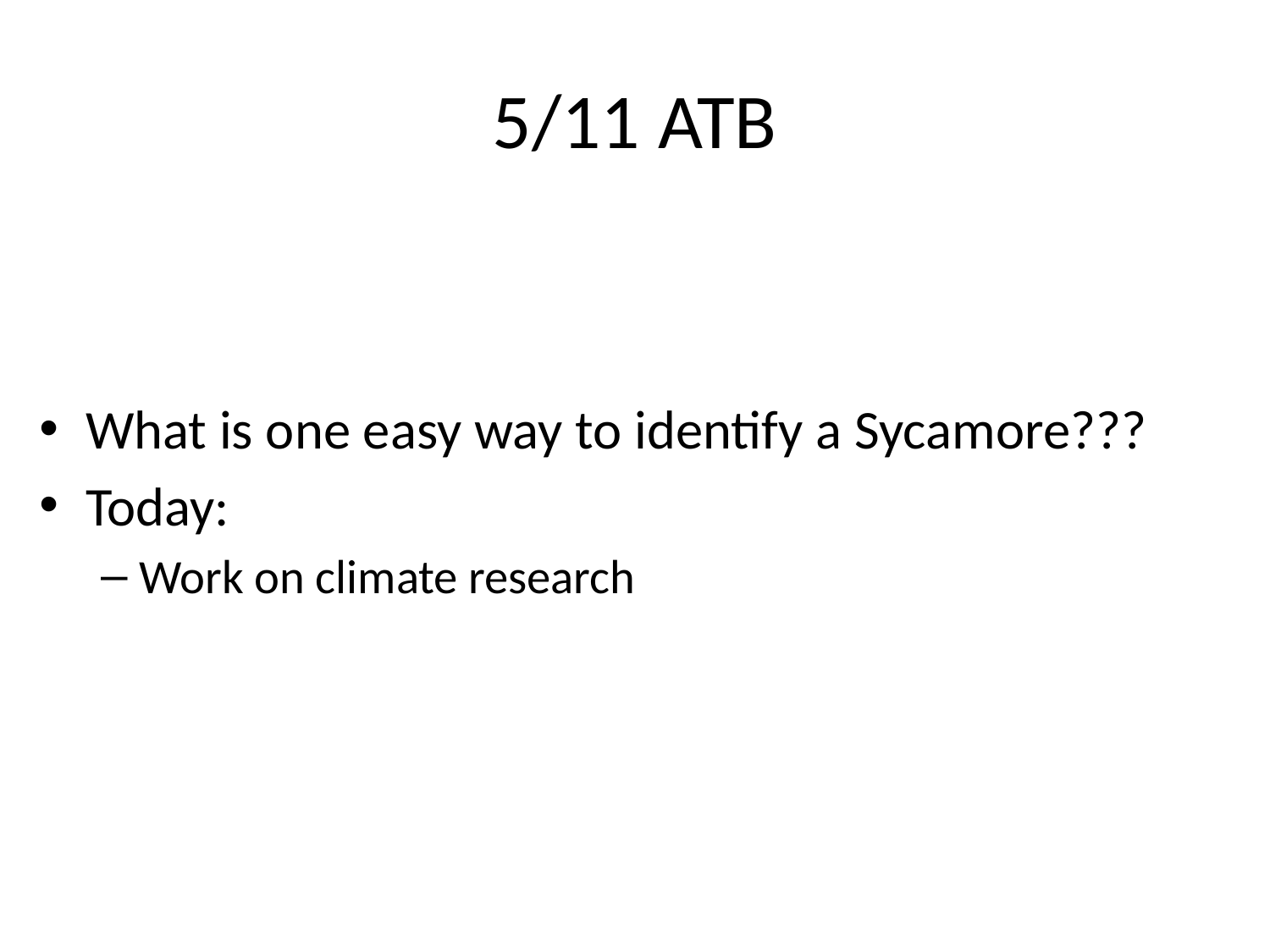

# 5/11 ATB
What is one easy way to identify a Sycamore???
Today:
Work on climate research